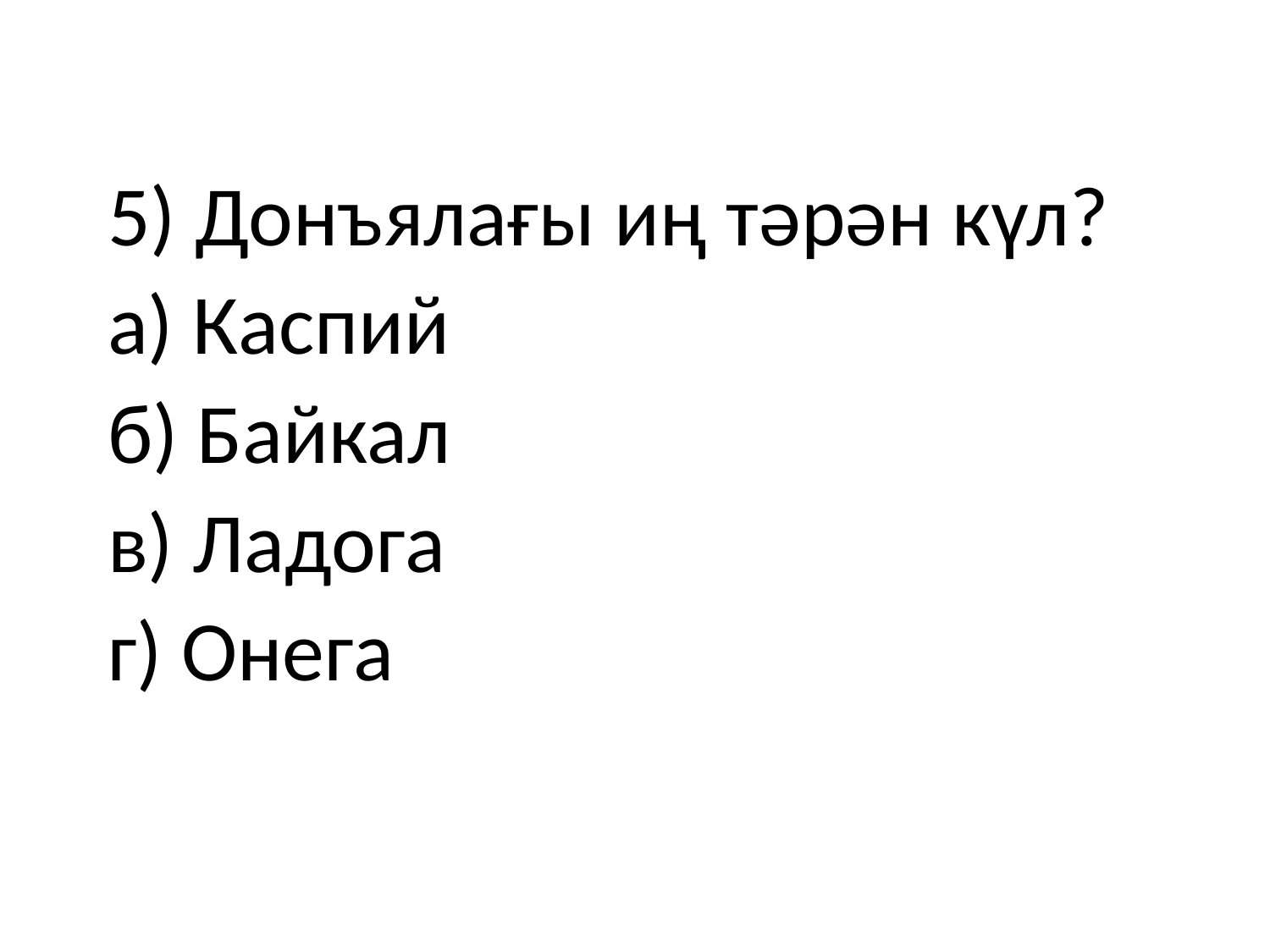

5) Донъялағы иң тәрән күл?
а) Каспий
б) Байкал
в) Ладога
г) Онега